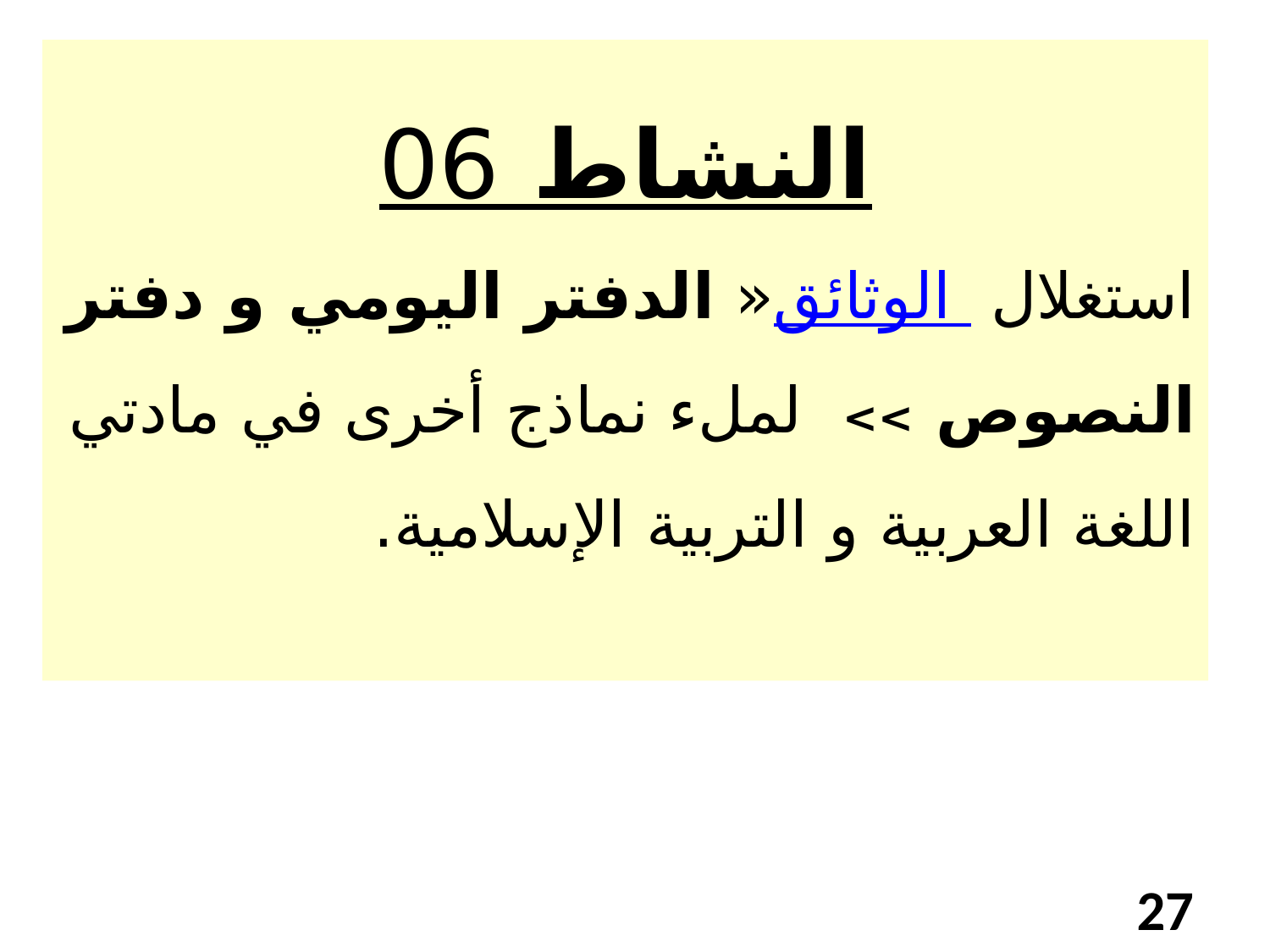

النشاط 06
استغلال الوثائق « الدفتر اليومي و دفتر النصوص >>  لملء نماذج أخرى في مادتي اللغة العربية و التربية الإسلامية.

27